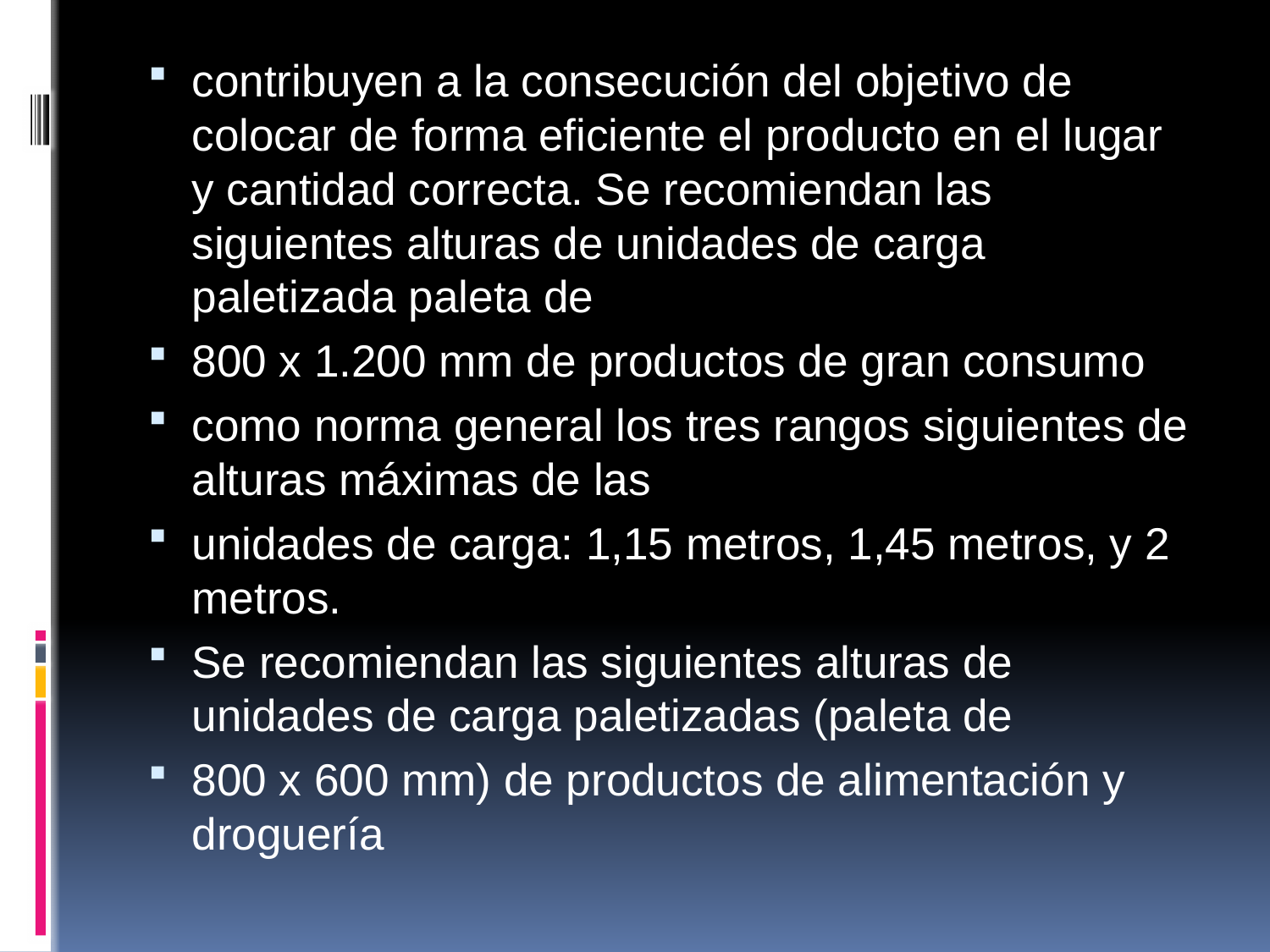

contribuyen a la consecución del objetivo de colocar de forma eficiente el producto en el lugar y cantidad correcta. Se recomiendan las siguientes alturas de unidades de carga paletizada paleta de
800 x 1.200 mm de productos de gran consumo
como norma general los tres rangos siguientes de alturas máximas de las
unidades de carga: 1,15 metros, 1,45 metros, y 2 metros.
Se recomiendan las siguientes alturas de unidades de carga paletizadas (paleta de
800 x 600 mm) de productos de alimentación y droguería